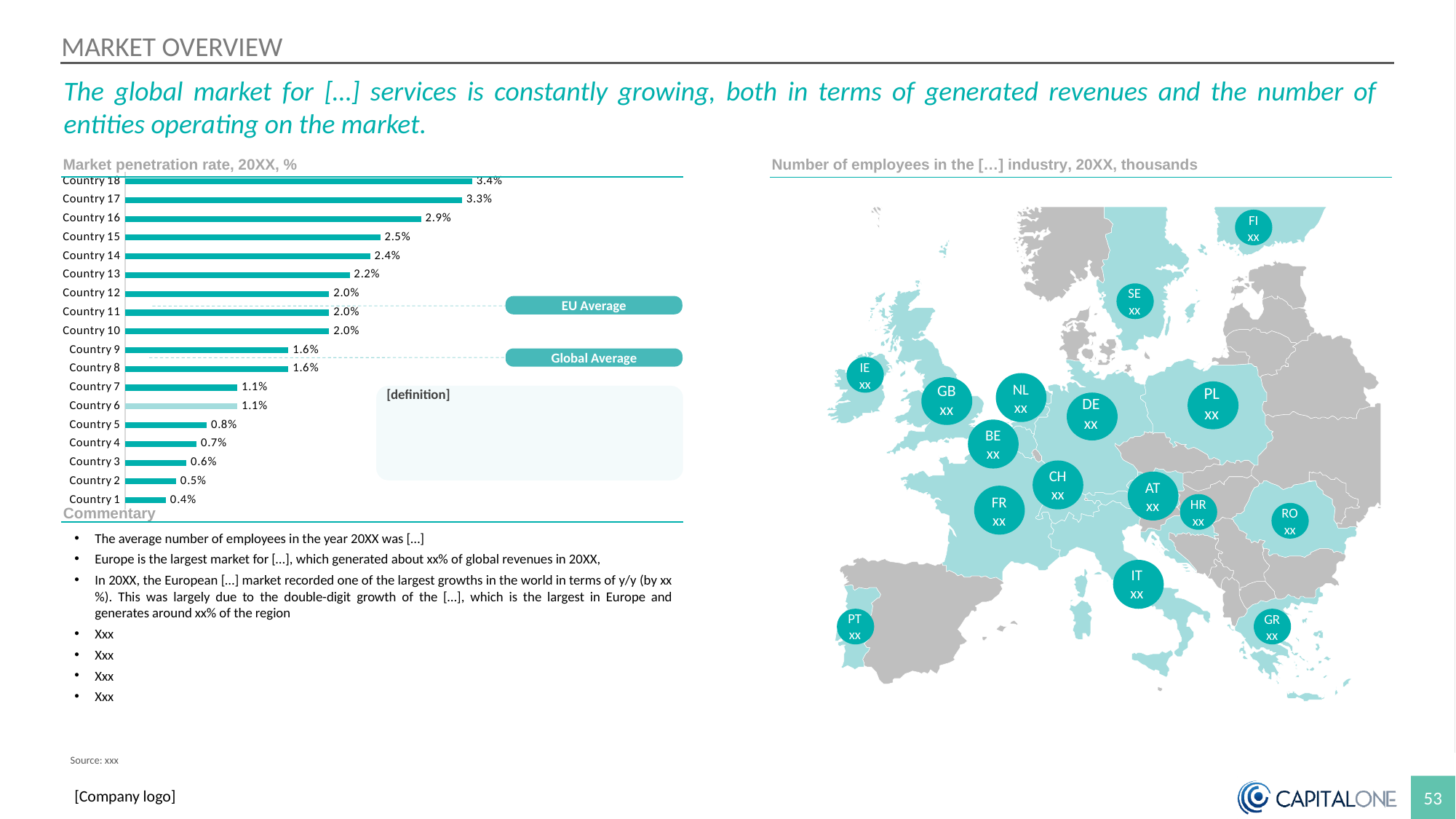

MARKET OVERVIEW
The global market for […] services is constantly growing, both in terms of generated revenues and the number of entities operating on the market.

Market penetration rate, 20XX, %
Number of employees in the […] industry, 20XX, thousands

### Chart

| Category | Series 1 |
|---|---|
| Country 1 | 0.004 |
| Country 2 | 0.005 |
| Country 3 | 0.006 |
| Country 4 | 0.007 |
| Country 5 | 0.008 |
| Country 6 | 0.011 |
| Country 7 | 0.011 |
| Country 8 | 0.016 |
| Country 9 | 0.016 |
| Country 10 | 0.02 |
| Country 11 | 0.02 |
| Country 12 | 0.02 |
| Country 13 | 0.022 |
| Country 14 | 0.024 |
| Country 15 | 0.025 |
| Country 16 | 0.029 |
| Country 17 | 0.033 |
| Country 18 | 0.034 |

FI
xx

SE
xx

EU Average
Kolory przewodnie Prezentacji

Global Average
IE
xx

NL
xx
GB
xx

PL
xx

[definition]

DE
xx

BE
xx

CH
xx

AT
xx

FR
xx
HR
xx

Commentary
RO
xx

The average number of employees in the year 20XX was […]
Europe is the largest market for […], which generated about xx% of global revenues in 20XX,
In 20XX, the European […] market recorded one of the largest growths in the world in terms of y/y (by xx%). This was largely due to the double-digit growth of the […], which is the largest in Europe and generates around xx% of the region
Xxx
Xxx
Xxx
Xxx

IT
xx

PT
xx
GR
xx

Source: xxx